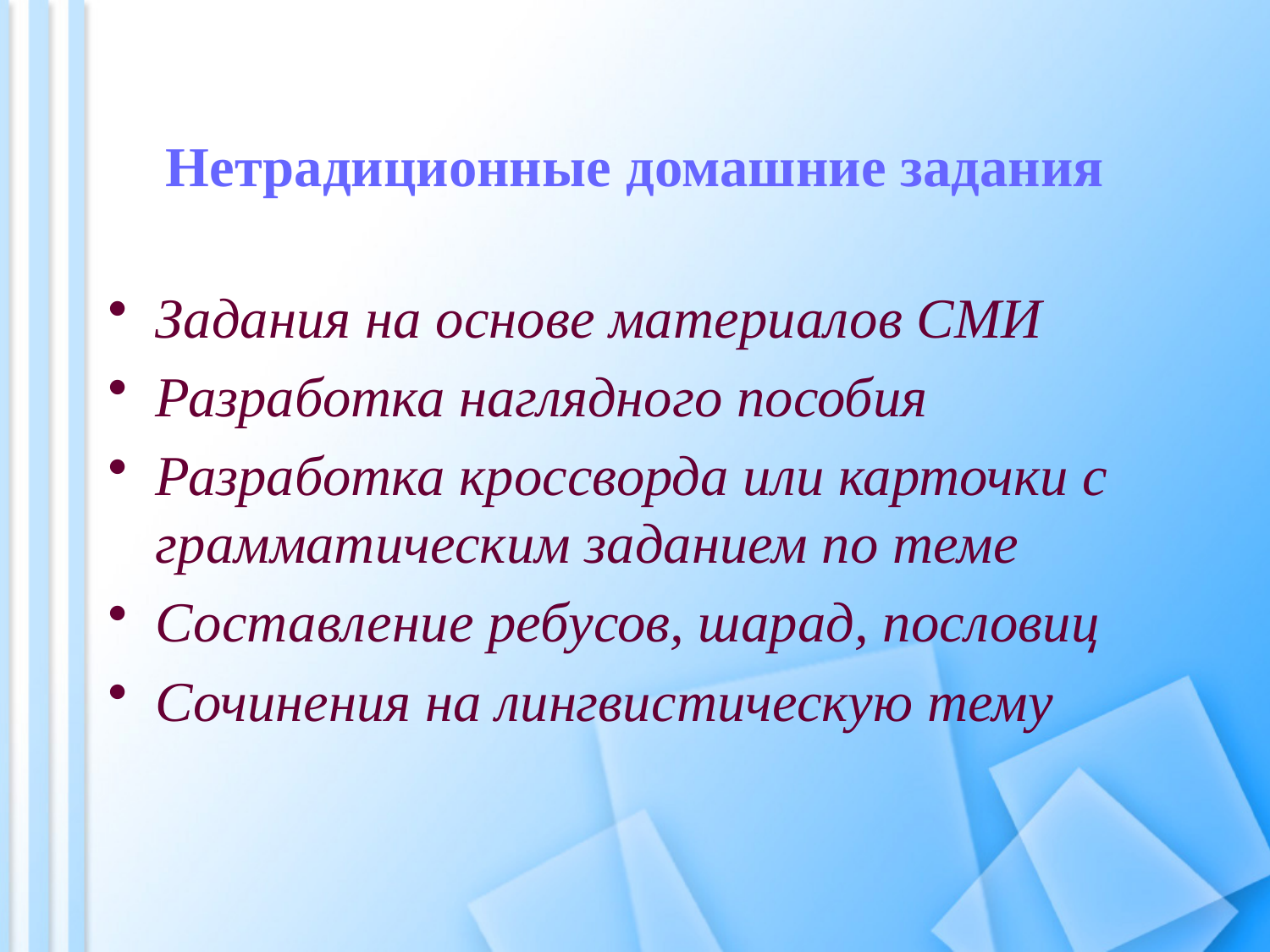

# Нетрадиционные домашние задания
Задания на основе материалов СМИ
Разработка наглядного пособия
Разработка кроссворда или карточки с грамматическим заданием по теме
Составление ребусов, шарад, пословиц
Сочинения на лингвистическую тему